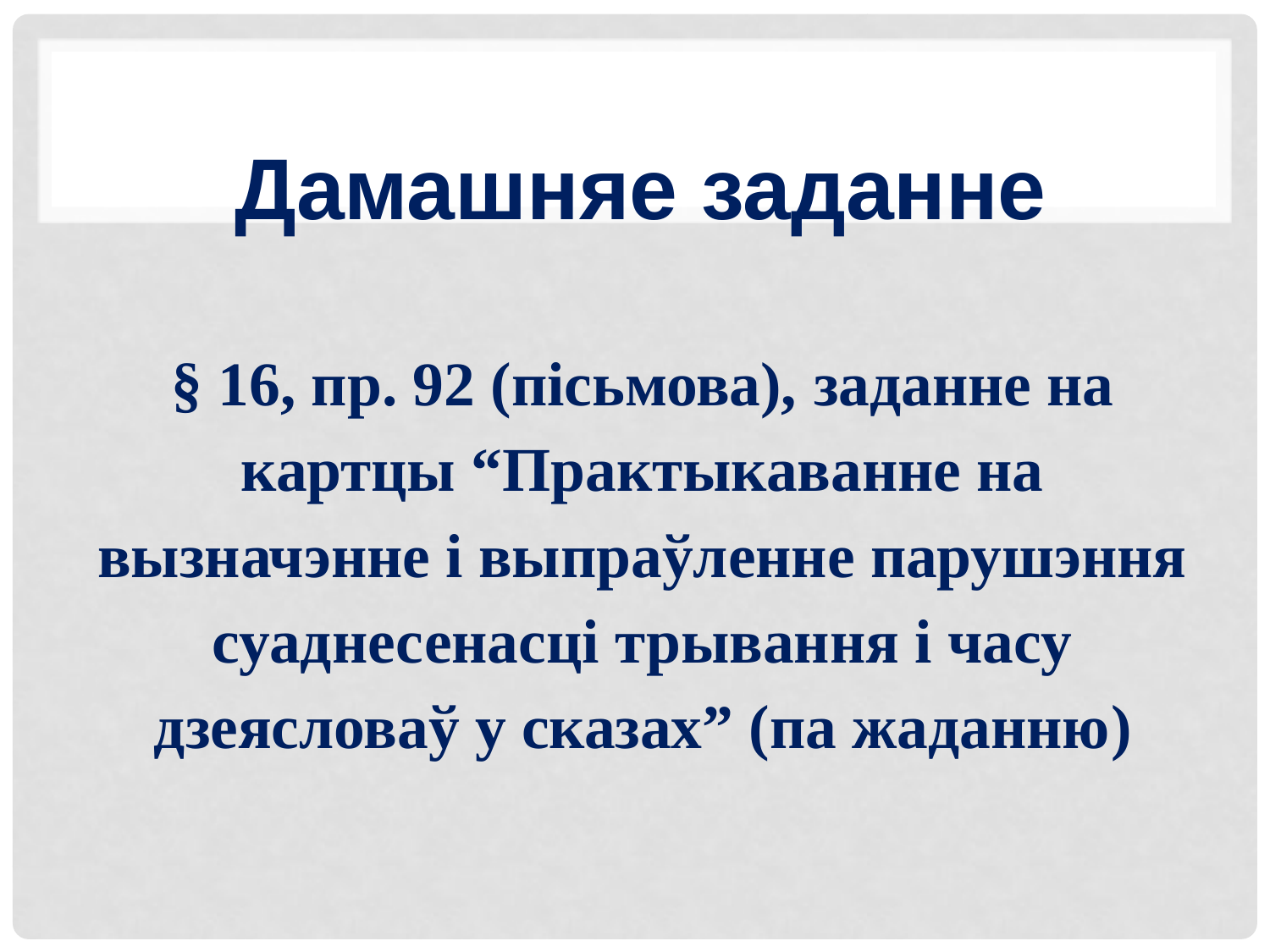

# Дамашняе заданне
§ 16, пр. 92 (пісьмова), заданне на картцы “Практыкаванне на вызначэнне і выпраўленне парушэння суаднесенасці трывання і часу дзеясловаў у сказах” (па жаданню)